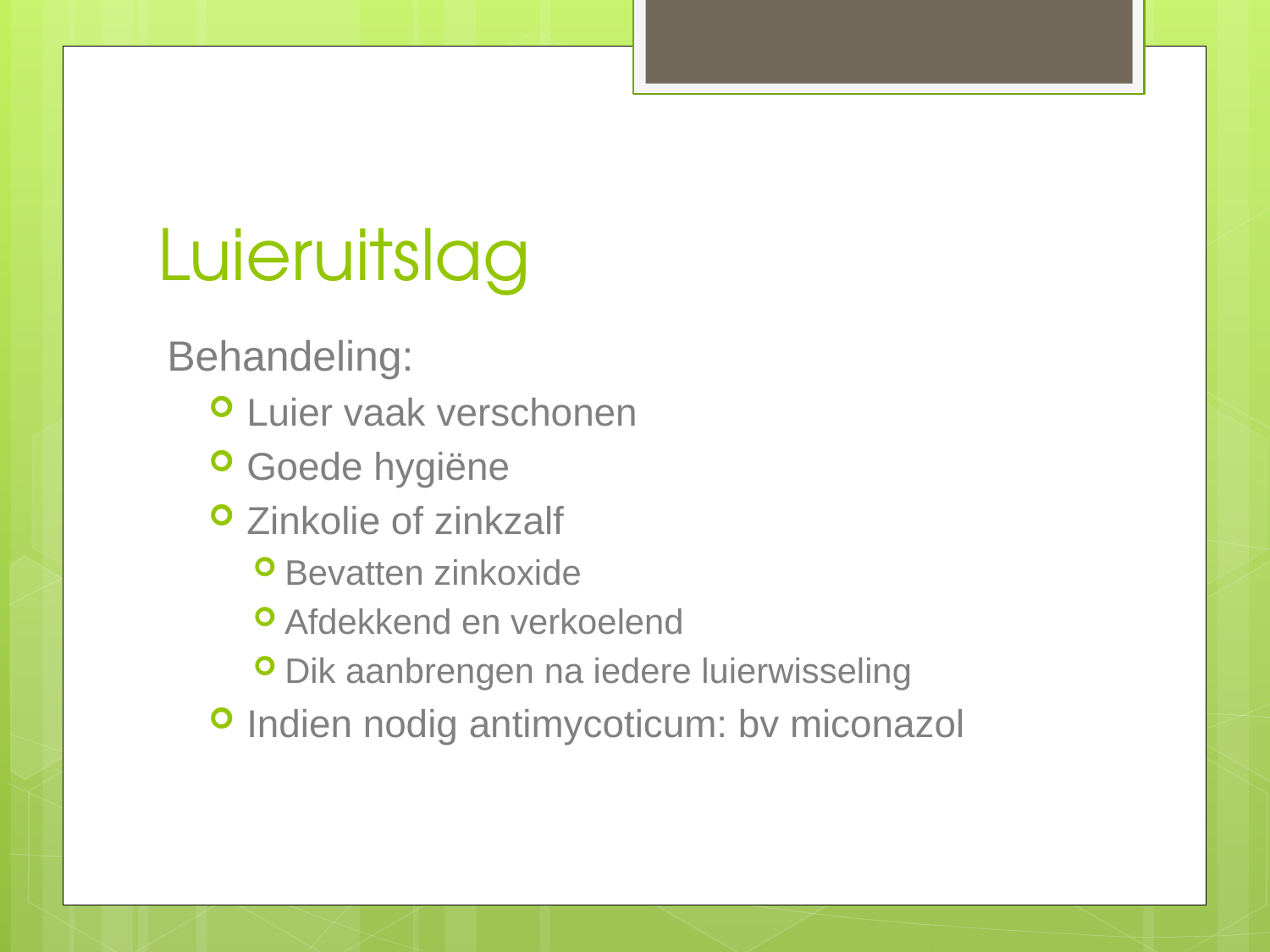

# Luieruitslag
Behandeling:
Luier vaak verschonen
Goede hygiëne
Zinkolie of zinkzalf
Bevatten zinkoxide
Afdekkend en verkoelend
Dik aanbrengen na iedere luierwisseling
Indien nodig antimycoticum: bv miconazol